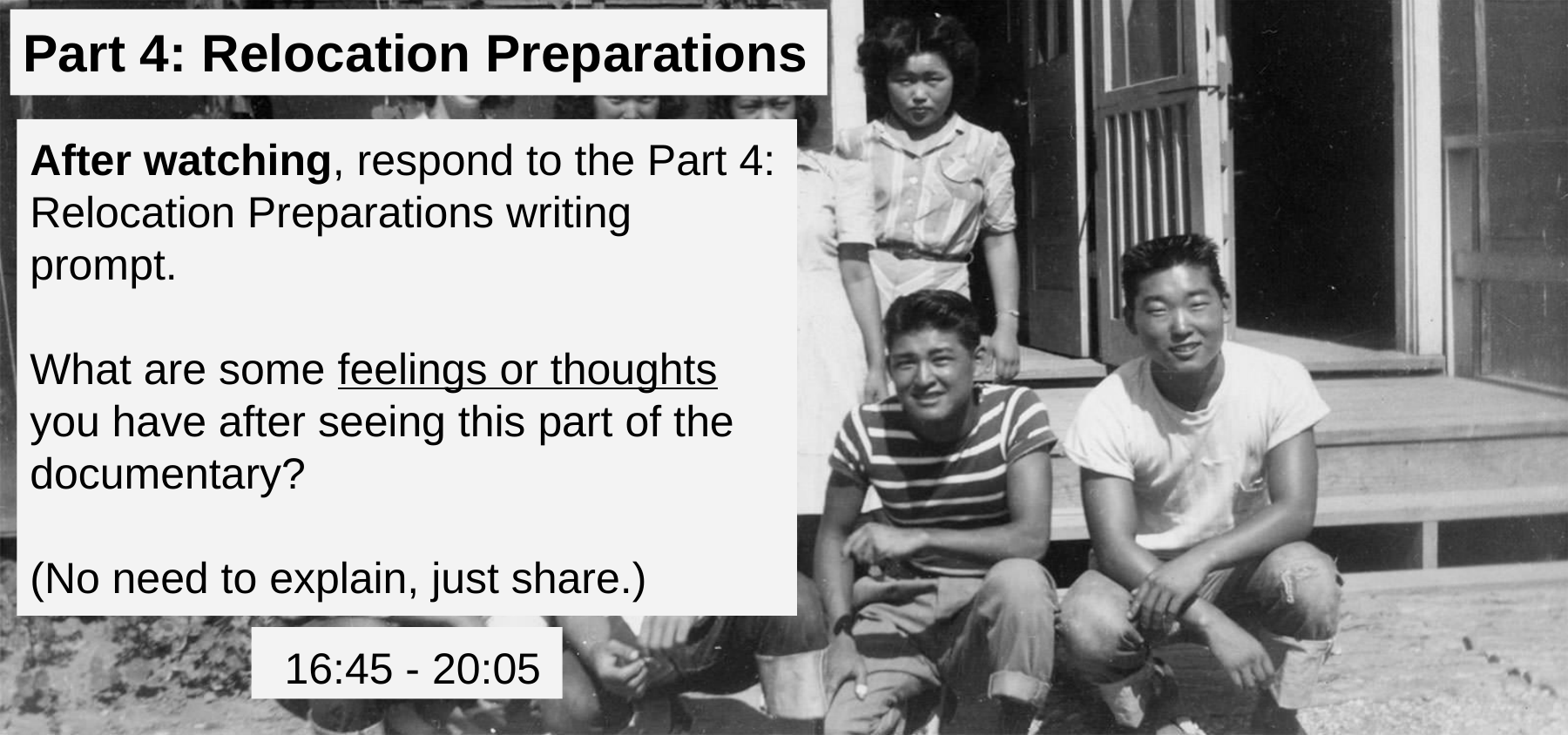

# Part 4: Relocation Preparations
After watching, respond to the Part 4: Relocation Preparations writing prompt.

What are some feelings or thoughts you have after seeing this part of the documentary?

(No need to explain, just share.)

 16:45 - 20:05